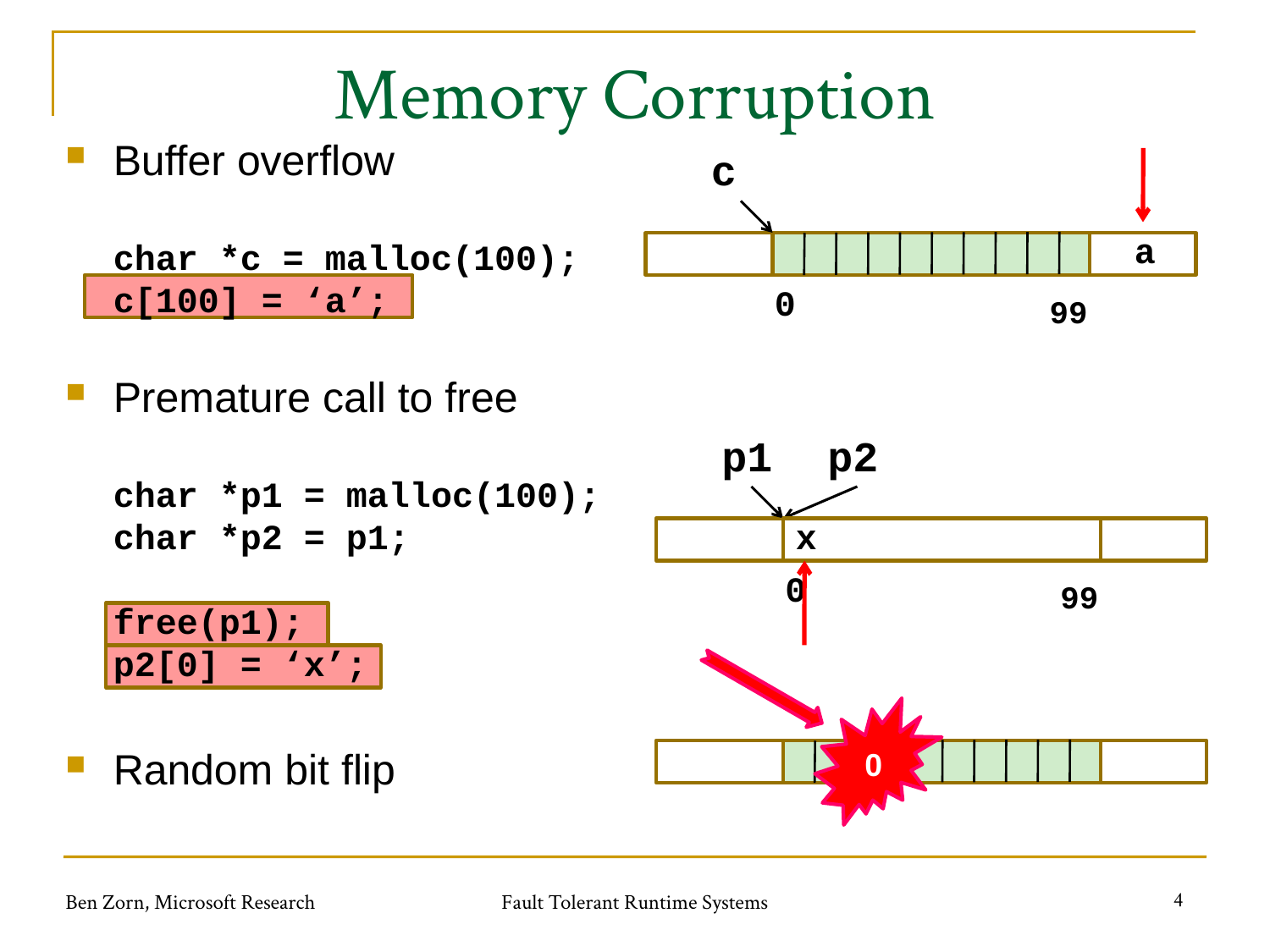

# Memory Corruption
Buffer overflow
char *c = malloc(100);
c[100] = ‘a’;
Premature call to free
char *p1 = malloc(100);
char *p2 = p1;
free(p1);
p2[0] = ‘x’;
Random bit flip
c
a

0
99
p1
p2
x

0
99

0
1
Ben Zorn, Microsoft Research
4
Fault Tolerant Runtime Systems